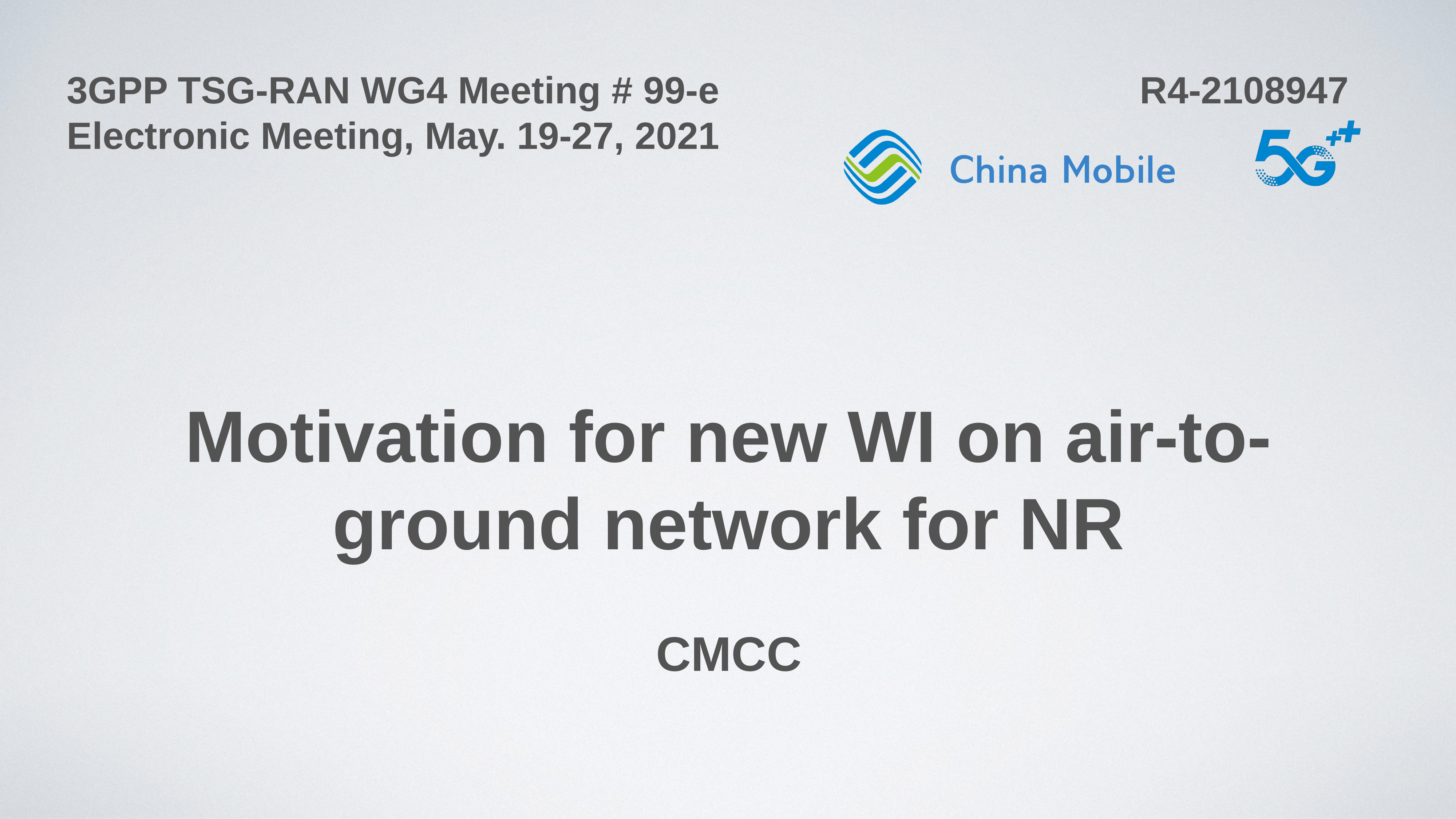

3GPP TSG-RAN WG4 Meeting # 99-e                                        R4-2108947
Electronic Meeting, May. 19-27, 2021

Motivation for new WI on air-to-ground network for NR

CMCC